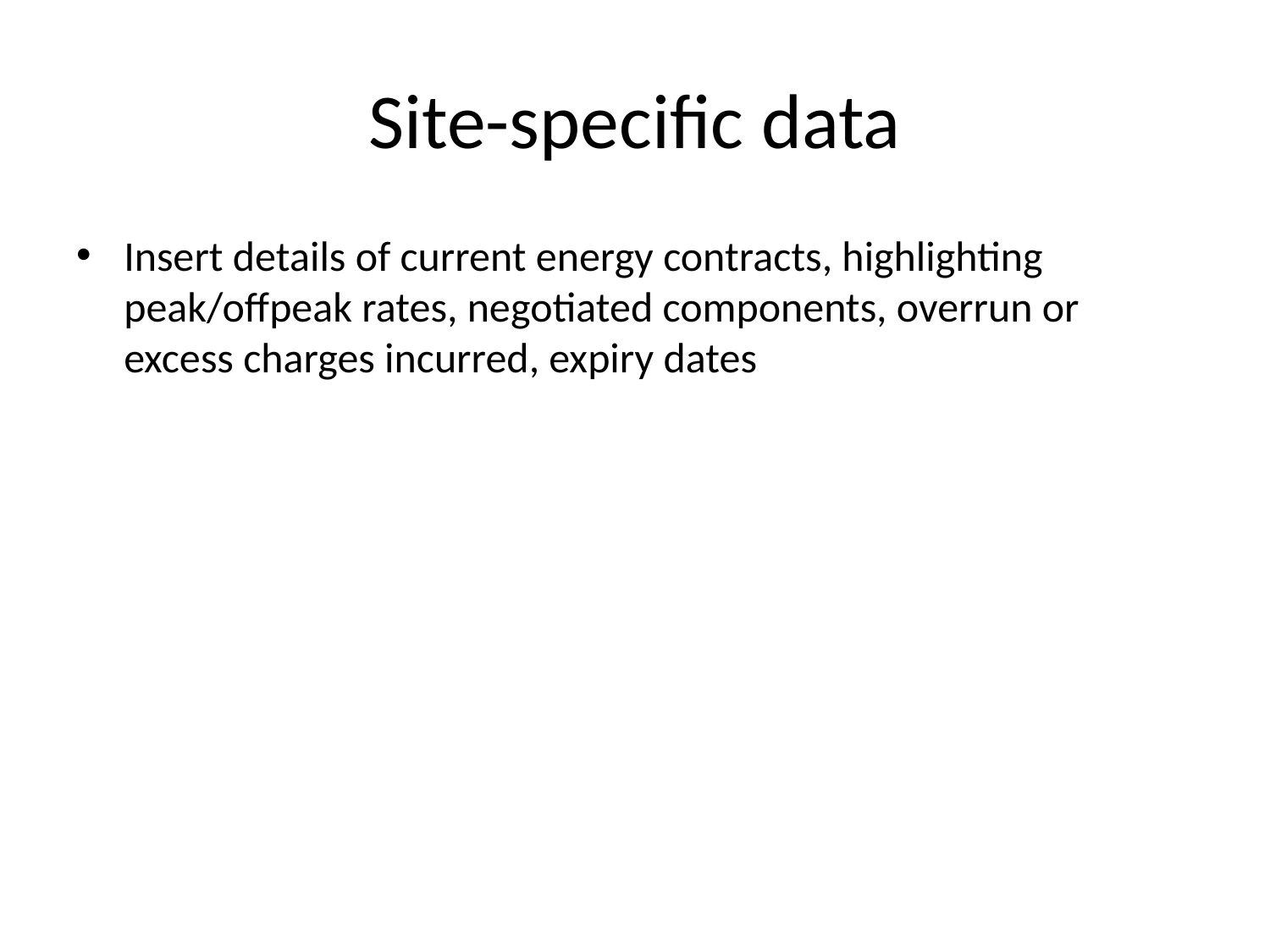

# Site-specific data
Insert details of current energy contracts, highlighting peak/offpeak rates, negotiated components, overrun or excess charges incurred, expiry dates